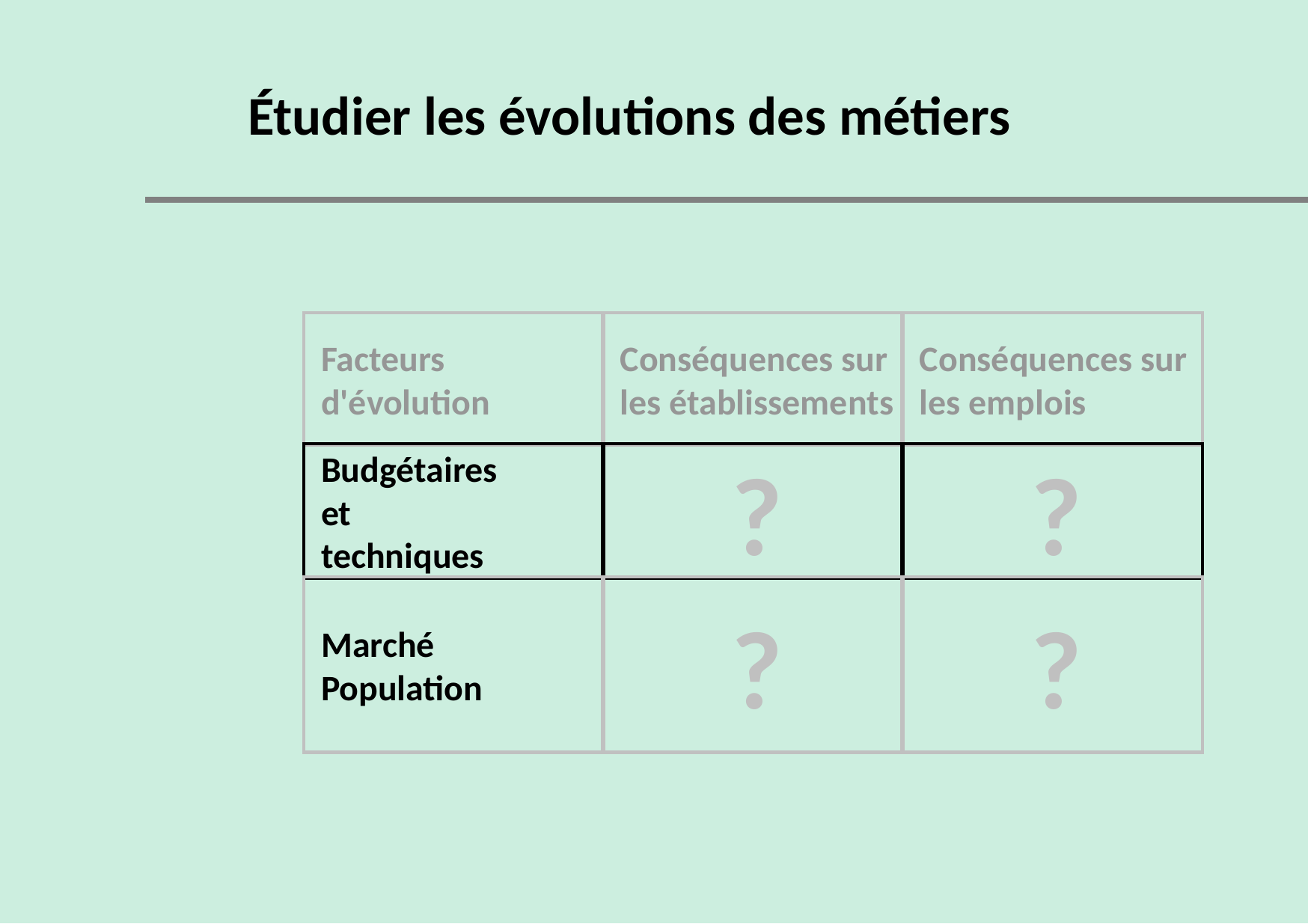

Étudier les évolutions des métiers

Facteurs
d'évolution
Conséquences sur les établissements
Conséquences sur les emplois
Budgétaires
et
techniques
?
?
Marché
Population
?
?